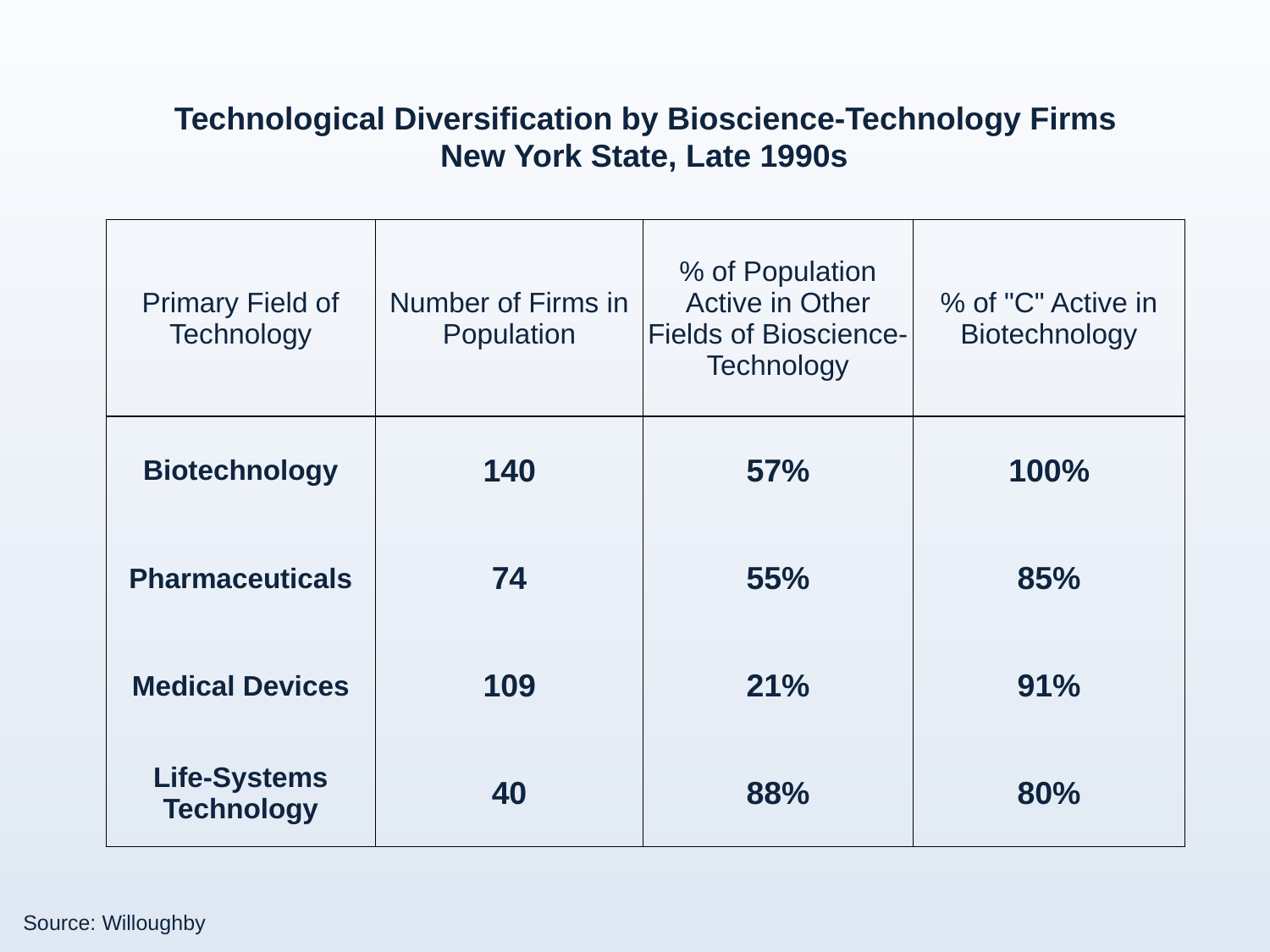

| Technological Diversification by Bioscience-Technology Firms |  |  |  |
| --- | --- | --- | --- |
|  | New York State, Late 1990s |  |  |
| Primary Field of Technology | Number of Firms in Population | % of Population Active in Other Fields of Bioscience-Technology | % of "C" Active in Biotechnology |
| Biotechnology | 140 | 57% | 100% |
| Pharmaceuticals | 74 | 55% | 85% |
| Medical Devices | 109 | 21% | 91% |
| Life-Systems Technology | 40 | 88% | 80% |
Source: Willoughby